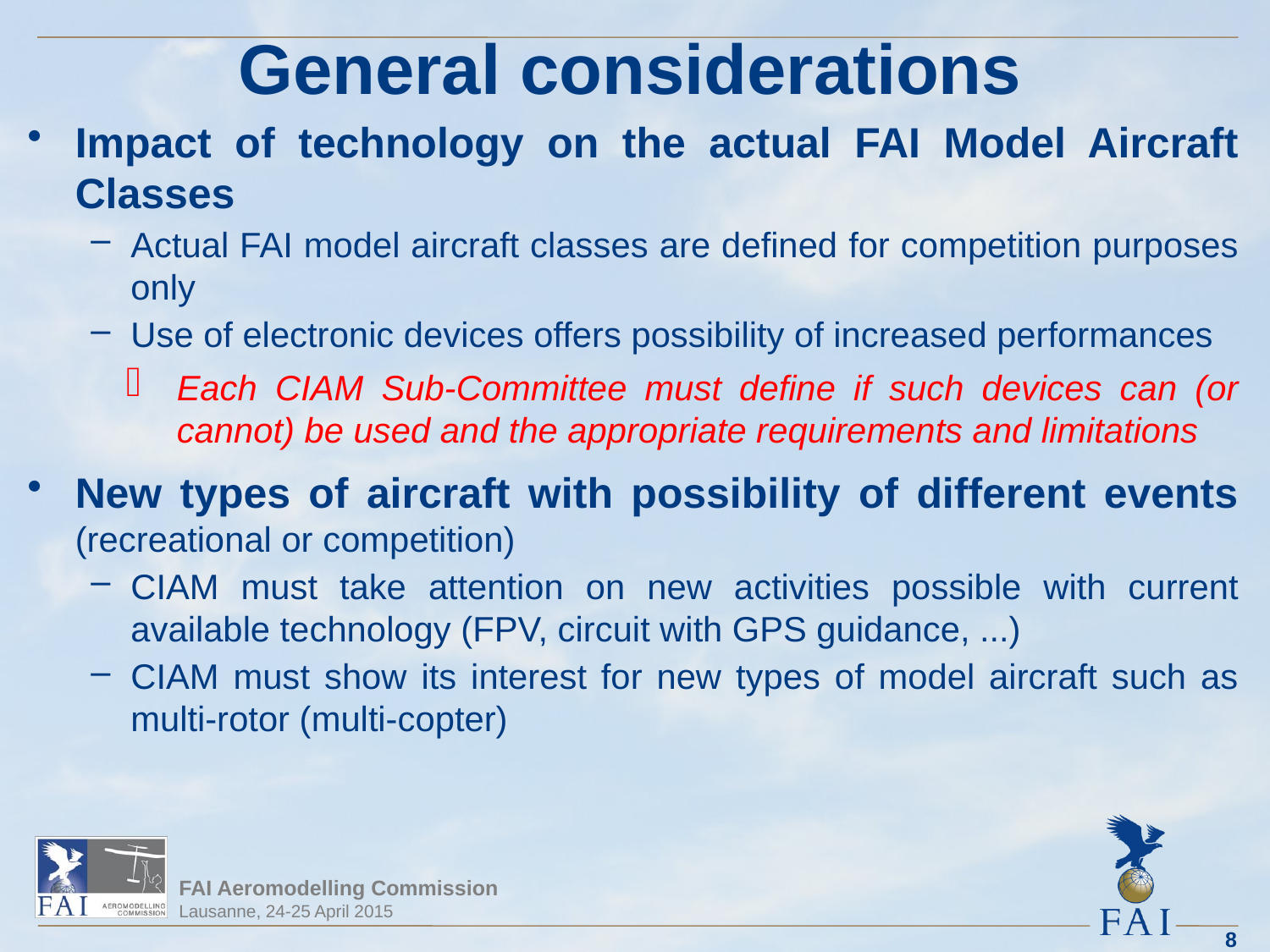

# General considerations
Impact of technology on the actual FAI Model Aircraft Classes
Actual FAI model aircraft classes are defined for competition purposes only
Use of electronic devices offers possibility of increased performances
Each CIAM Sub-Committee must define if such devices can (or cannot) be used and the appropriate requirements and limitations
New types of aircraft with possibility of different events (recreational or competition)
CIAM must take attention on new activities possible with current available technology (FPV, circuit with GPS guidance, ...)
CIAM must show its interest for new types of model aircraft such as multi-rotor (multi-copter)